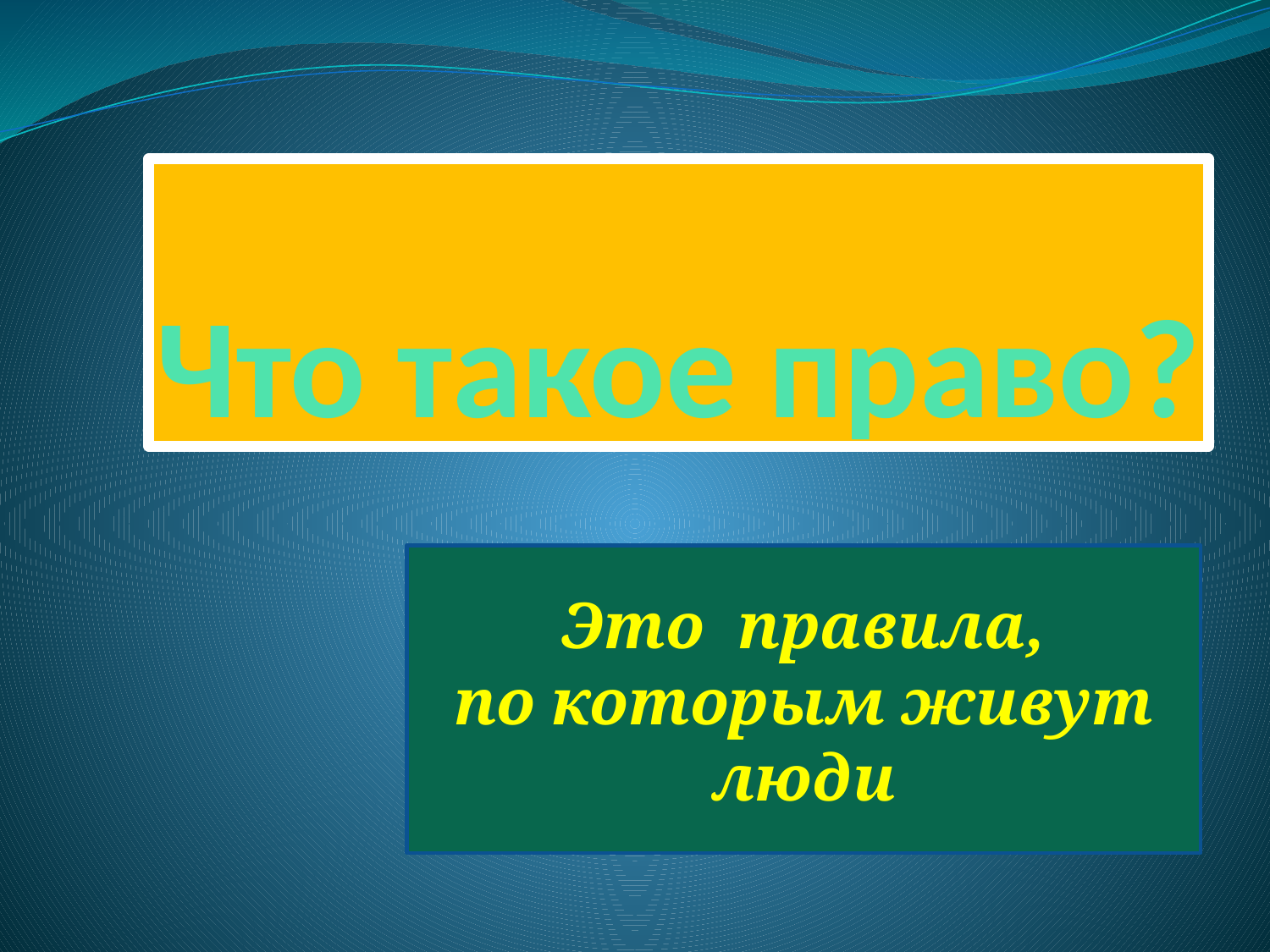

# Что такое право?

Это  правила,
по которым живут люди